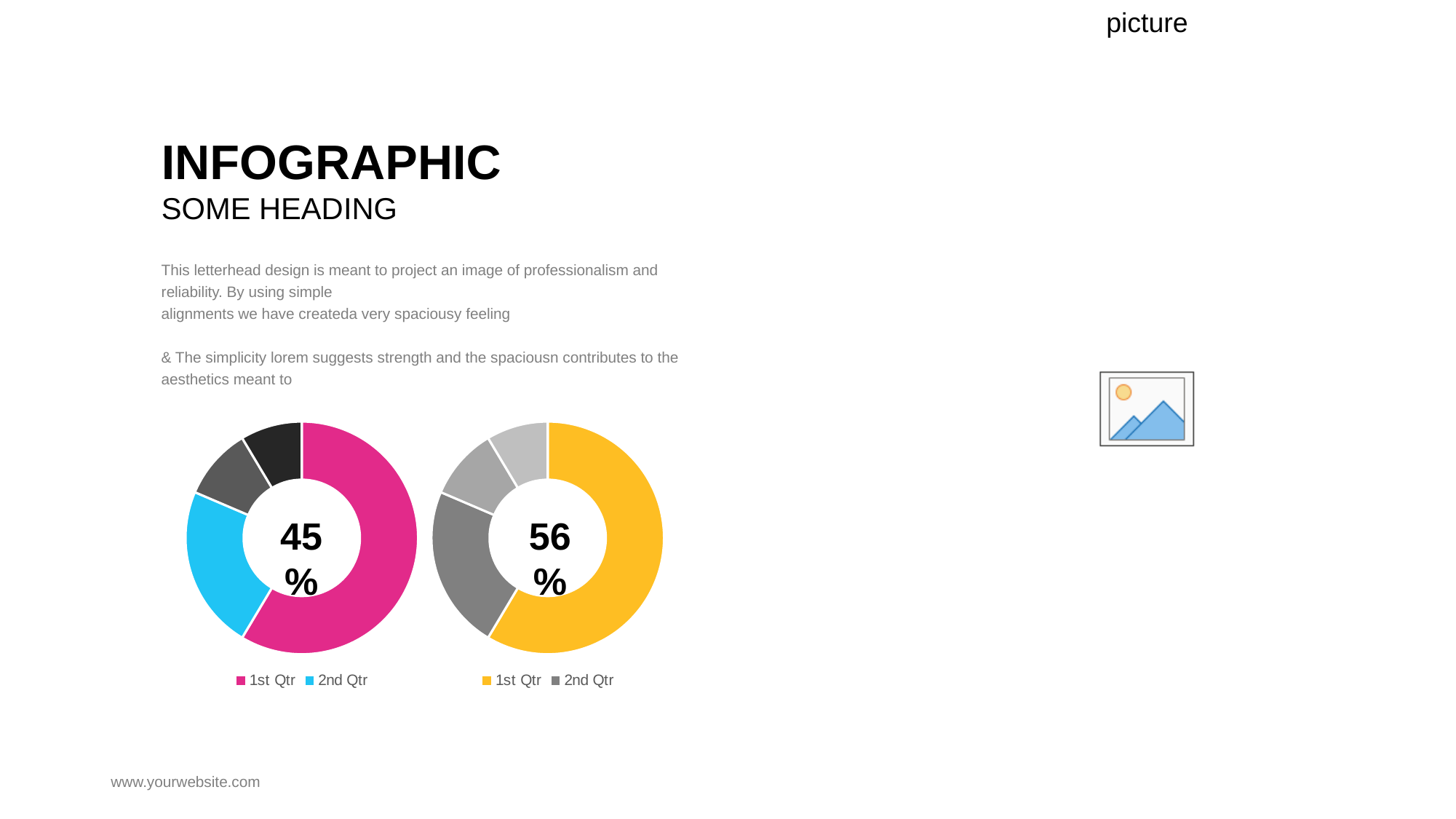

INFOGRAPHIC
SOME HEADING
This letterhead design is meant to project an image of professionalism and reliability. By using simple
alignments we have createda very spaciousy feeling

& The simplicity lorem suggests strength and the spaciousn contributes to the aesthetics meant to

### Chart

| Category | Sales |
|---|---|
| 1st Qtr | 8.2 |
| 2nd Qtr | 3.2 |
| 3rd Qtr | 1.4 |
| 4th Qtr | 1.2 |
45%

### Chart

| Category | Sales |
|---|---|
| 1st Qtr | 8.2 |
| 2nd Qtr | 3.2 |
| 3rd Qtr | 1.4 |
| 4th Qtr | 1.2 |
56%
www.yourwebsite.com
12